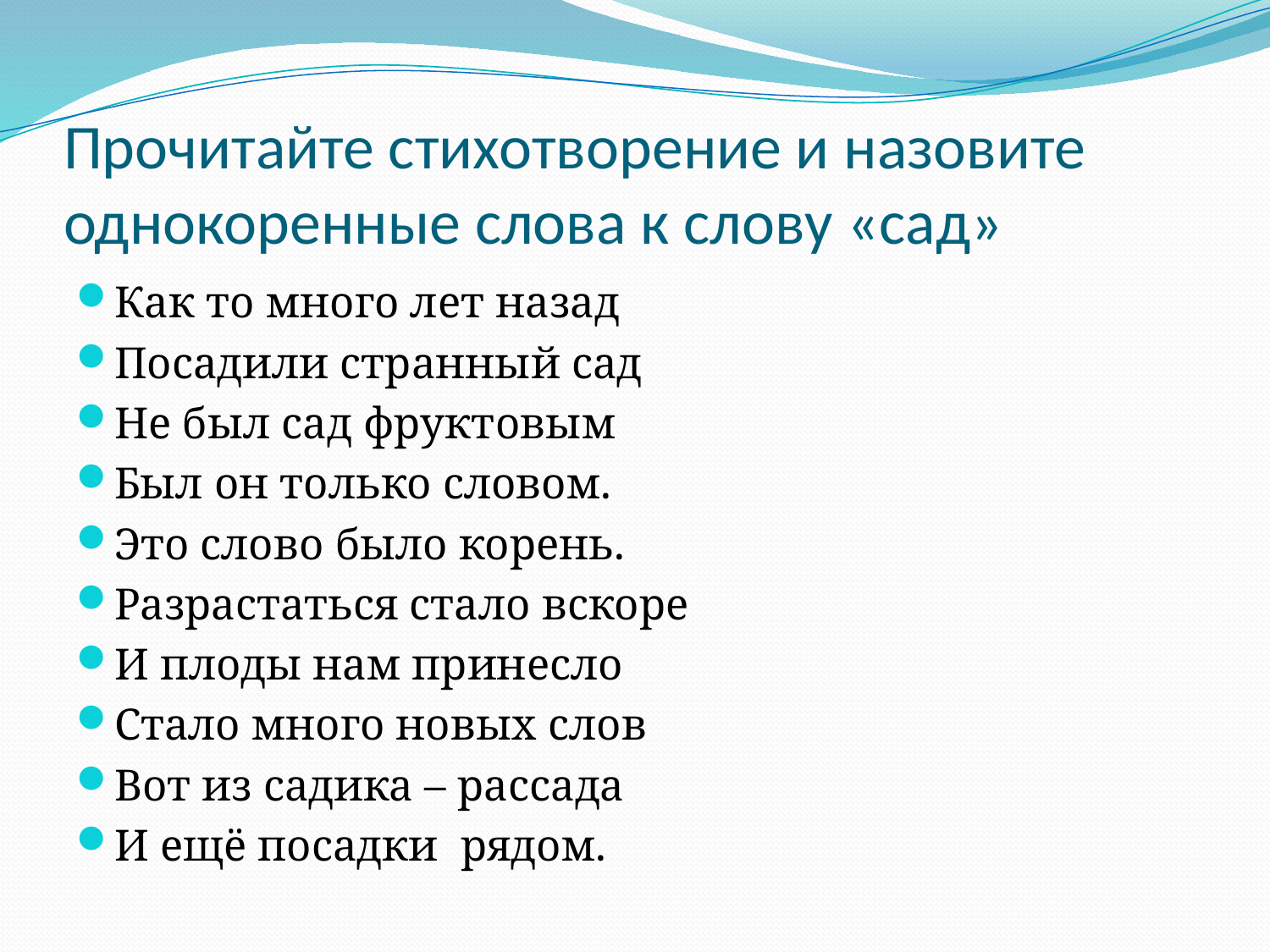

# Прочитайте стихотворение и назовите  однокоренные слова к слову «сад»
Как то много лет назад
Посадили странный сад
Не был сад фруктовым
Был он только словом.
Это слово было корень.
Разрастаться стало вскоре
И плоды нам принесло
Стало много новых слов
Вот из садика – рассада
И ещё посадки  рядом.